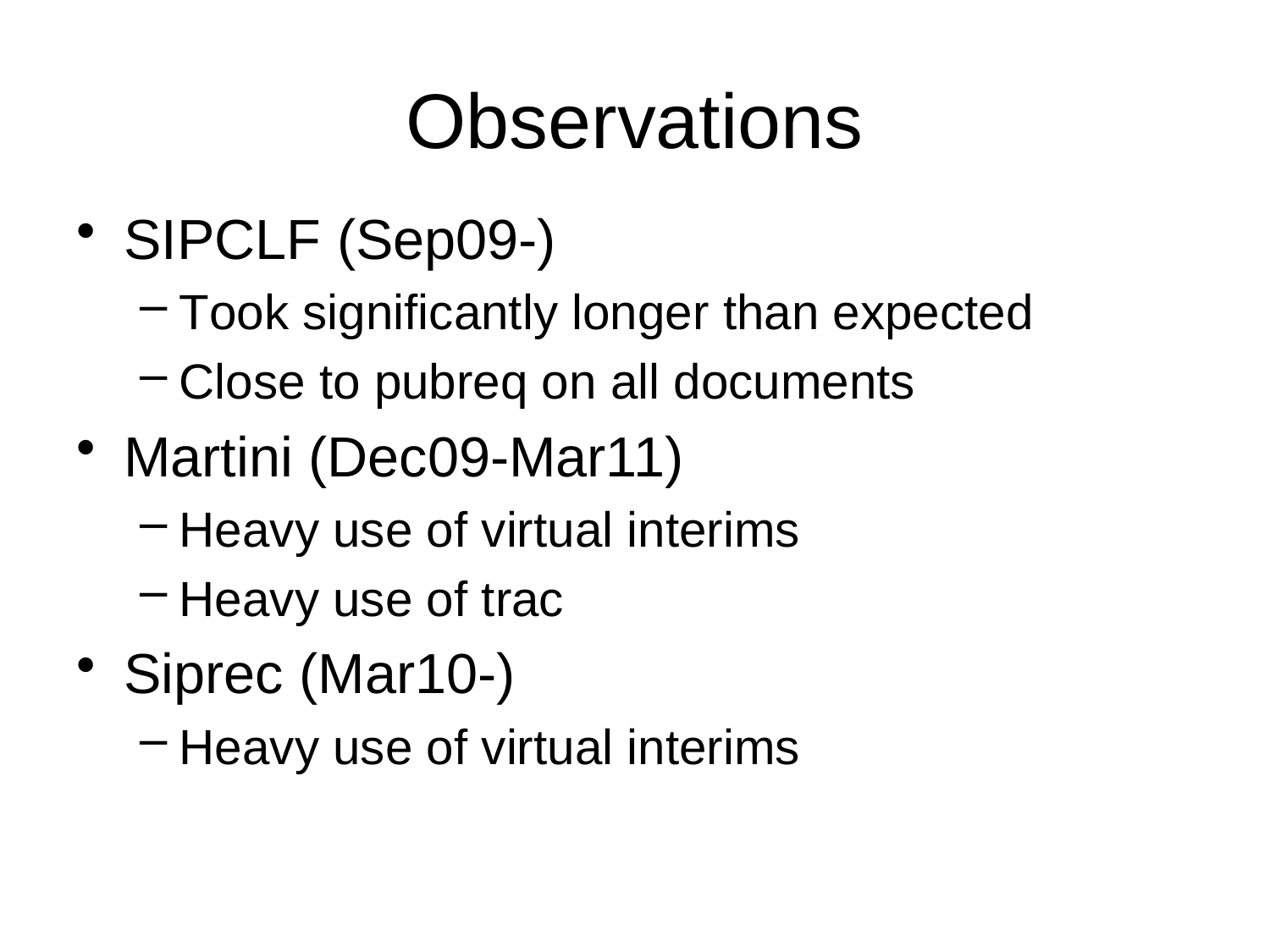

# Observations
SIPCLF (Sep09-)
Took significantly longer than expected
Close to pubreq on all documents
Martini (Dec09-Mar11)
Heavy use of virtual interims
Heavy use of trac
Siprec (Mar10-)
Heavy use of virtual interims